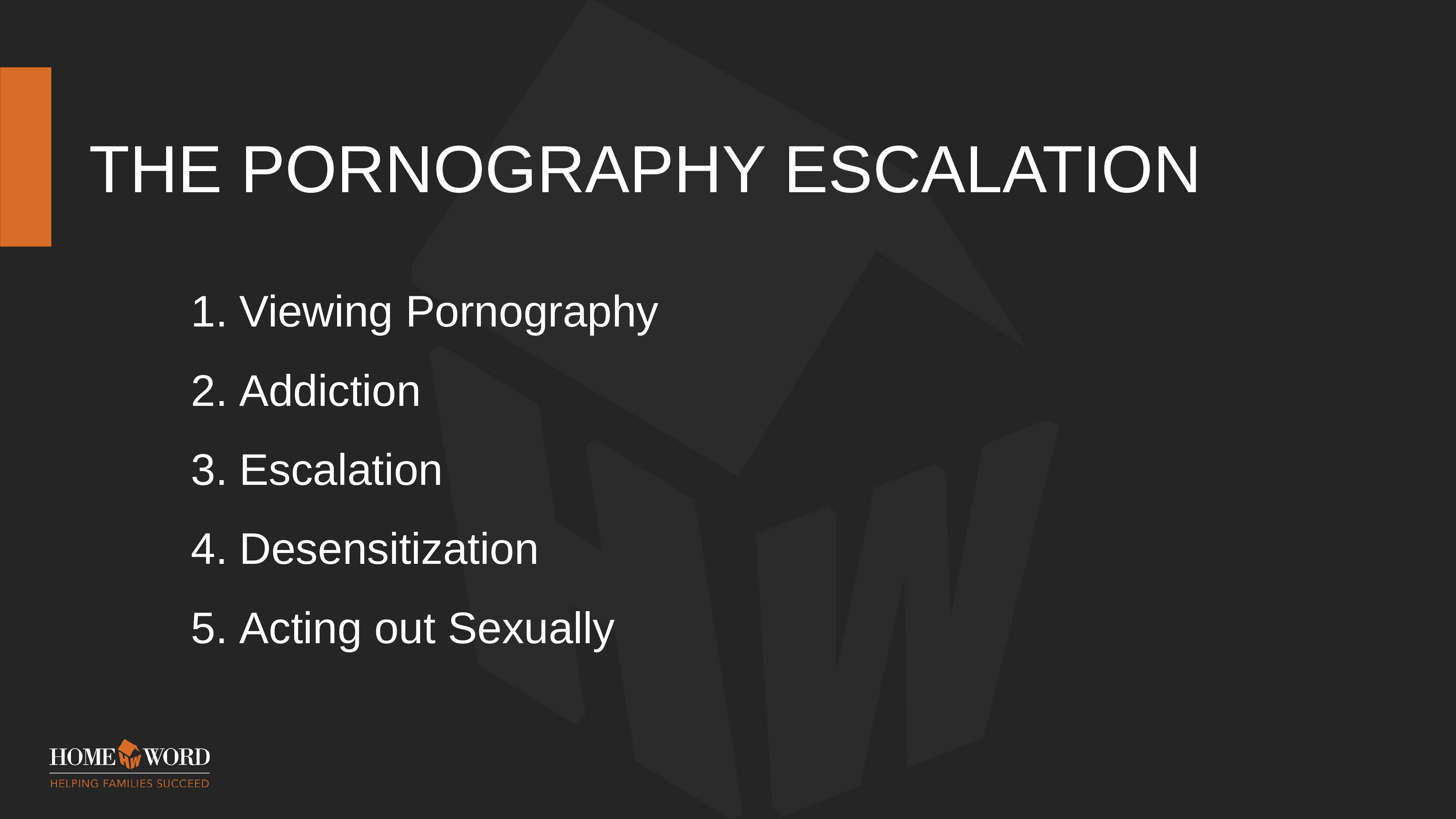

# THE PORNOGRAPHY ESCALATION
 Viewing Pornography
 Addiction
 Escalation
 Desensitization
 Acting out Sexually